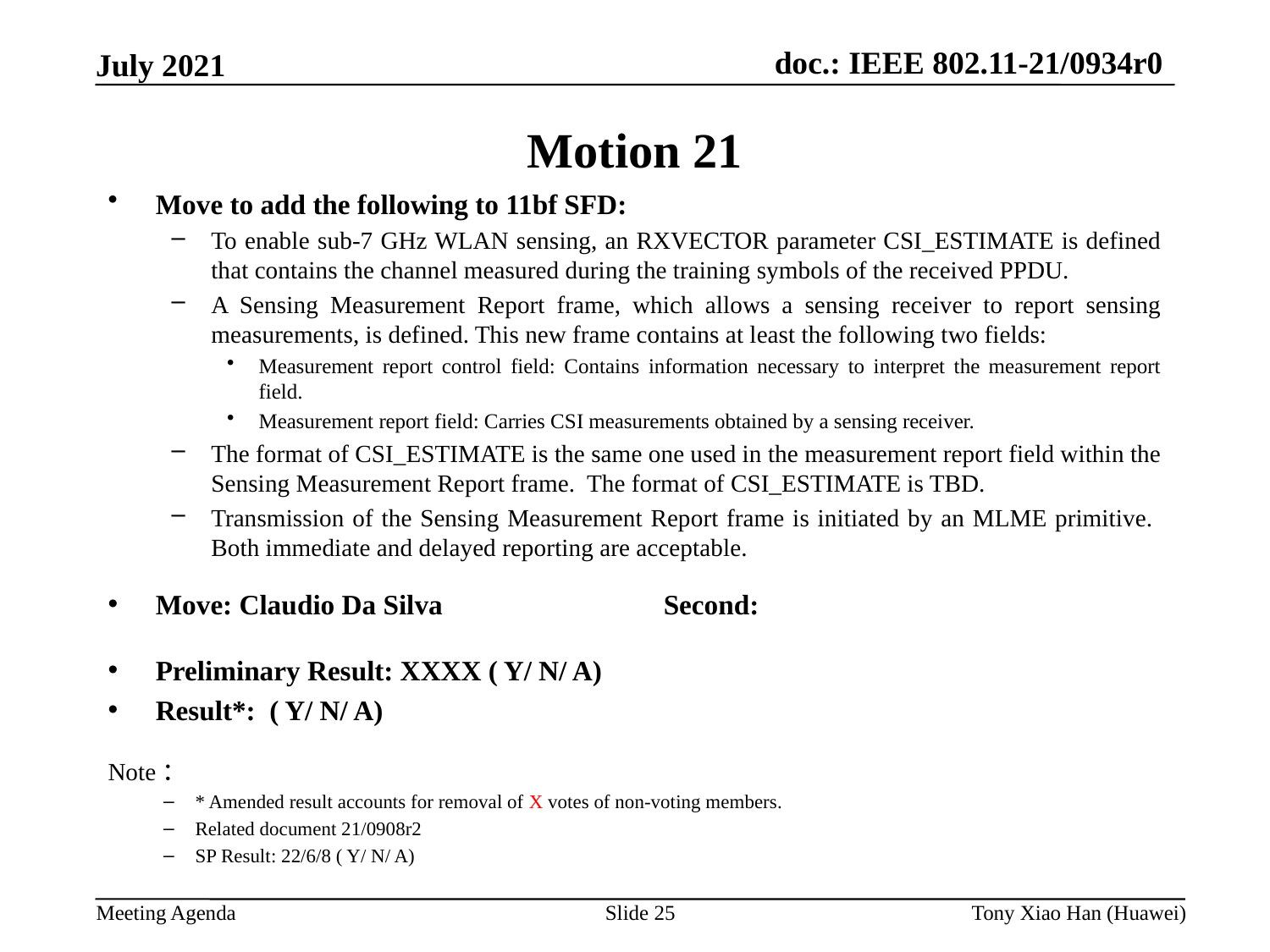

Motion 21
Move to add the following to 11bf SFD:
To enable sub-7 GHz WLAN sensing, an RXVECTOR parameter CSI_ESTIMATE is defined that contains the channel measured during the training symbols of the received PPDU.
A Sensing Measurement Report frame, which allows a sensing receiver to report sensing measurements, is defined. This new frame contains at least the following two fields:
Measurement report control field: Contains information necessary to interpret the measurement report field.
Measurement report field: Carries CSI measurements obtained by a sensing receiver.
The format of CSI_ESTIMATE is the same one used in the measurement report field within the Sensing Measurement Report frame.  The format of CSI_ESTIMATE is TBD.
Transmission of the Sensing Measurement Report frame is initiated by an MLME primitive.  Both immediate and delayed reporting are acceptable.

Move: Claudio Da Silva		Second:

Preliminary Result: XXXX ( Y/ N/ A)
Result*:  ( Y/ N/ A)

Note：
* Amended result accounts for removal of X votes of non-voting members.
Related document 21/0908r2
SP Result: 22/6/8 ( Y/ N/ A)

Slide 25
Tony Xiao Han (Huawei)